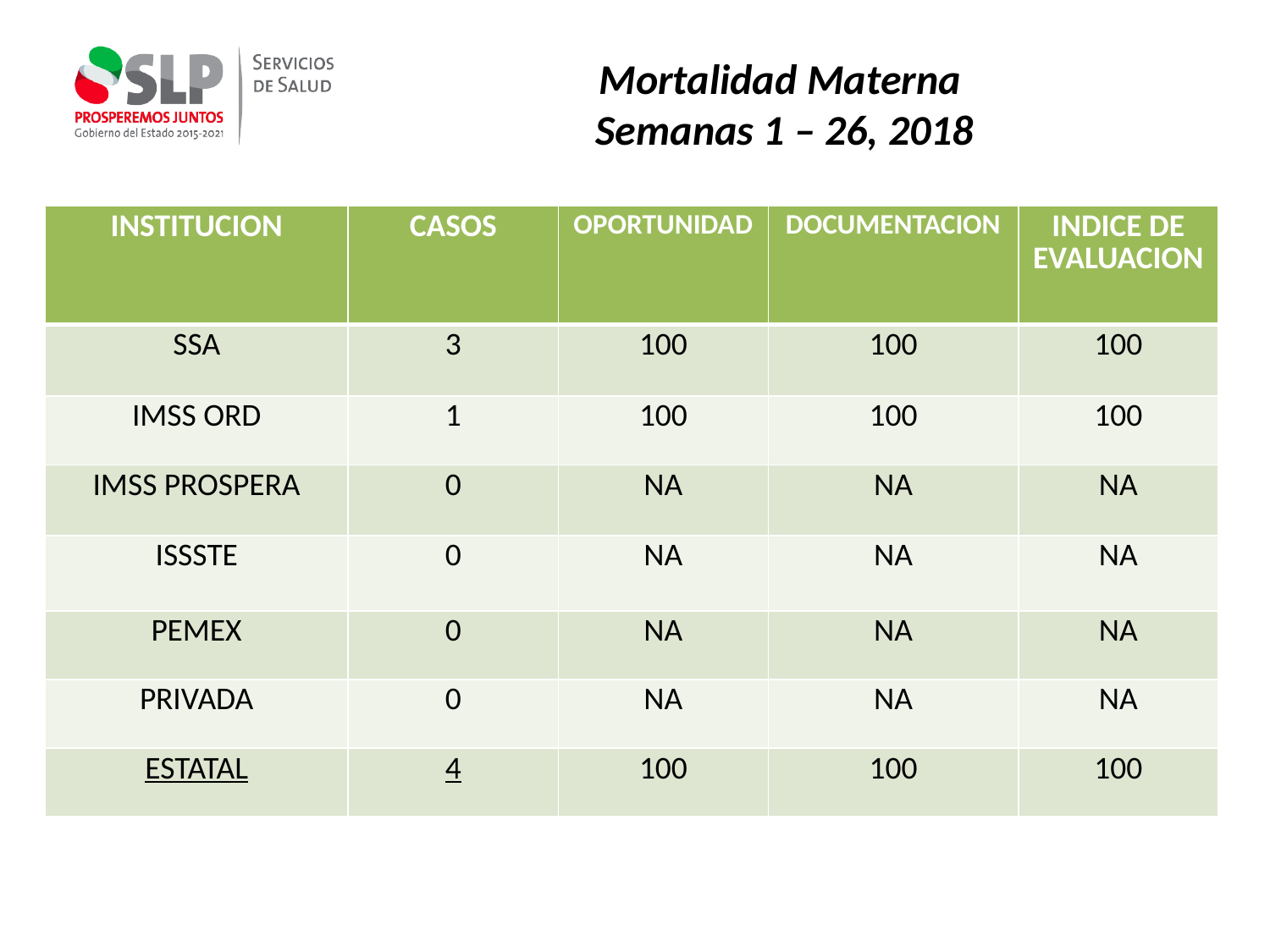

Mortalidad Materna
Semanas 1 – 26, 2018
| INSTITUCION | CASOS | OPORTUNIDAD | DOCUMENTACION | INDICE DE EVALUACION |
| --- | --- | --- | --- | --- |
| SSA | 3 | 100 | 100 | 100 |
| IMSS ORD | 1 | 100 | 100 | 100 |
| IMSS PROSPERA | 0 | NA | NA | NA |
| ISSSTE | 0 | NA | NA | NA |
| PEMEX | 0 | NA | NA | NA |
| PRIVADA | 0 | NA | NA | NA |
| ESTATAL | 4 | 100 | 100 | 100 |